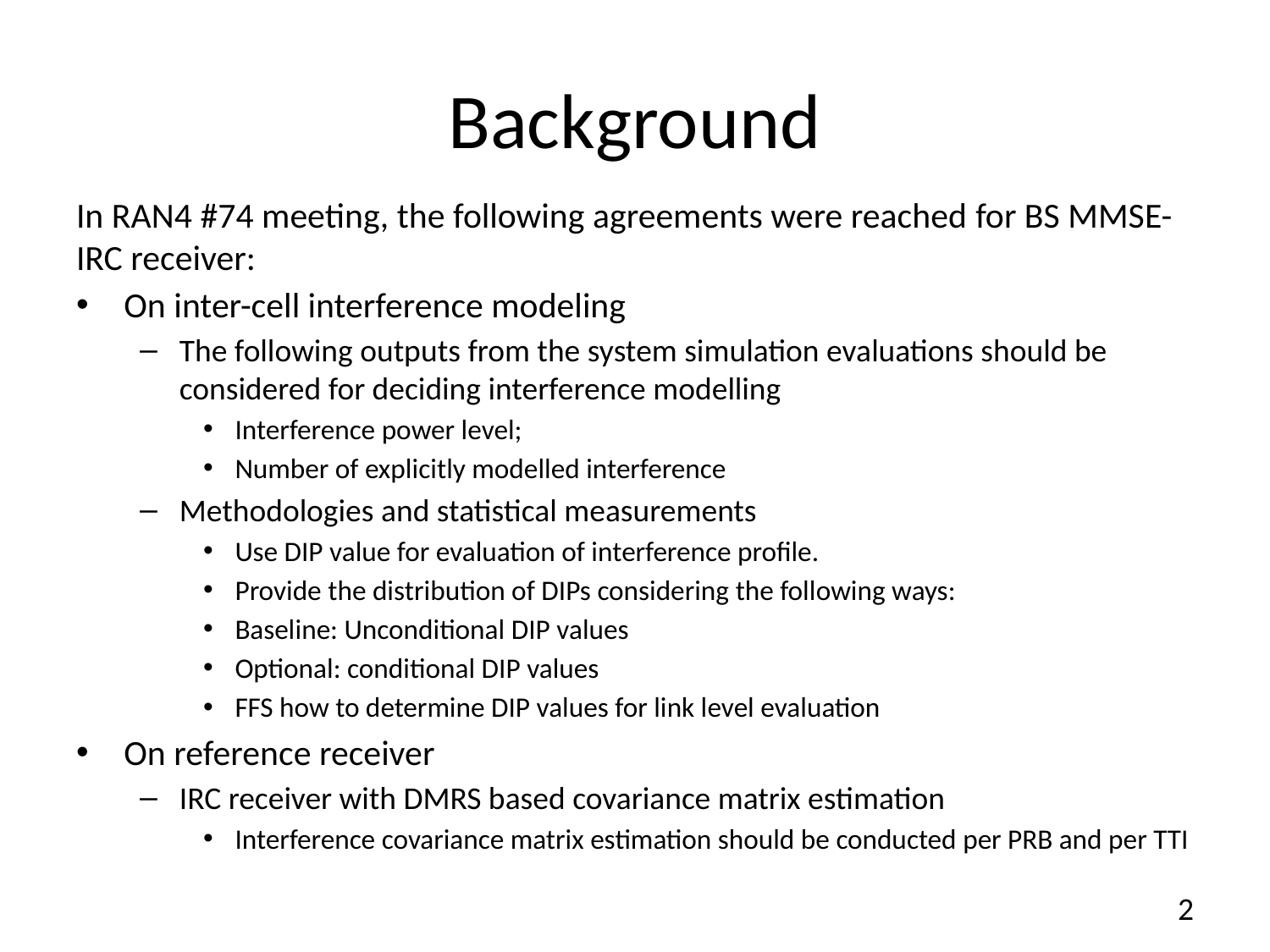

# Background
In RAN4 #74 meeting, the following agreements were reached for BS MMSE-IRC receiver:
On inter-cell interference modeling
The following outputs from the system simulation evaluations should be considered for deciding interference modelling
Interference power level;
Number of explicitly modelled interference
Methodologies and statistical measurements
Use DIP value for evaluation of interference profile.
Provide the distribution of DIPs considering the following ways:
Baseline: Unconditional DIP values
Optional: conditional DIP values
FFS how to determine DIP values for link level evaluation
On reference receiver
IRC receiver with DMRS based covariance matrix estimation
Interference covariance matrix estimation should be conducted per PRB and per TTI

2